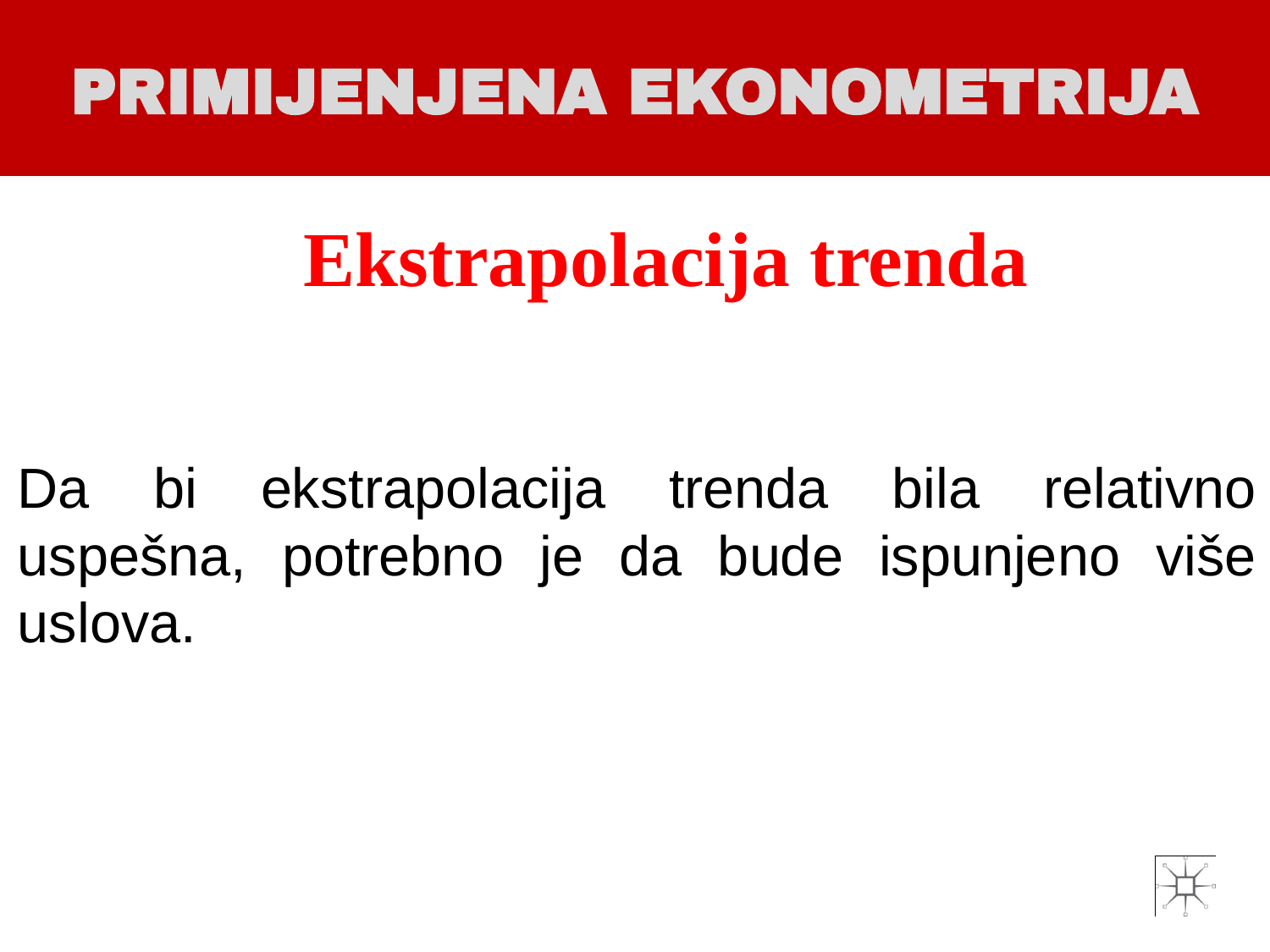

PRIMIJENJENA EKONOMETRIJA
# Ekstrapolacija trenda

Da bi ekstrapolacija trenda bila relativno uspešna, potrebno je da bude ispunjeno više uslova.